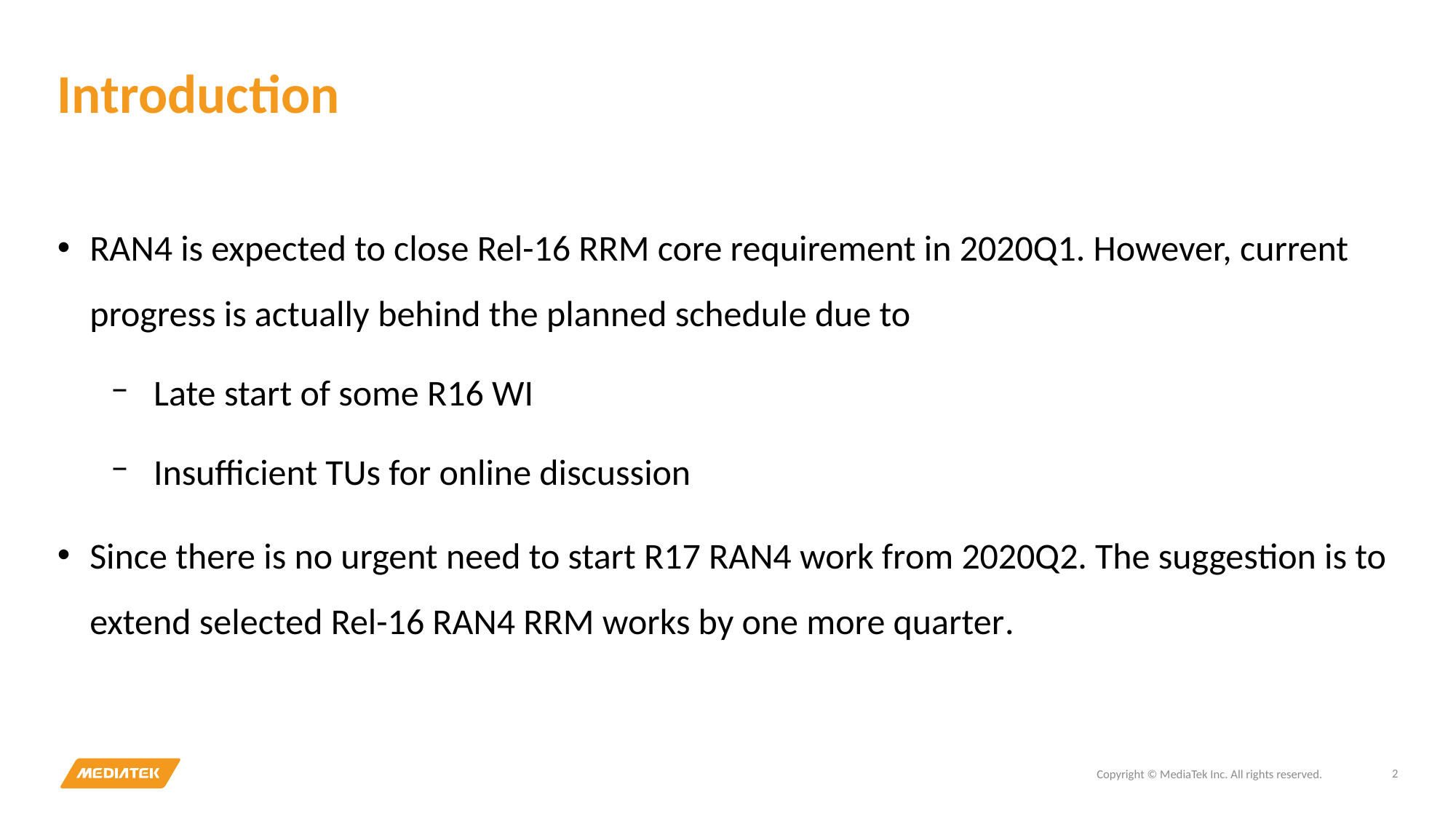

# Introduction
RAN4 is expected to close Rel-16 RRM core requirement in 2020Q1. However, current progress is actually behind the planned schedule due to
Late start of some R16 WI
Insufficient TUs for online discussion
Since there is no urgent need to start R17 RAN4 work from 2020Q2. The suggestion is to extend selected Rel-16 RAN4 RRM works by one more quarter.
2
Copyright © MediaTek Inc. All rights reserved.